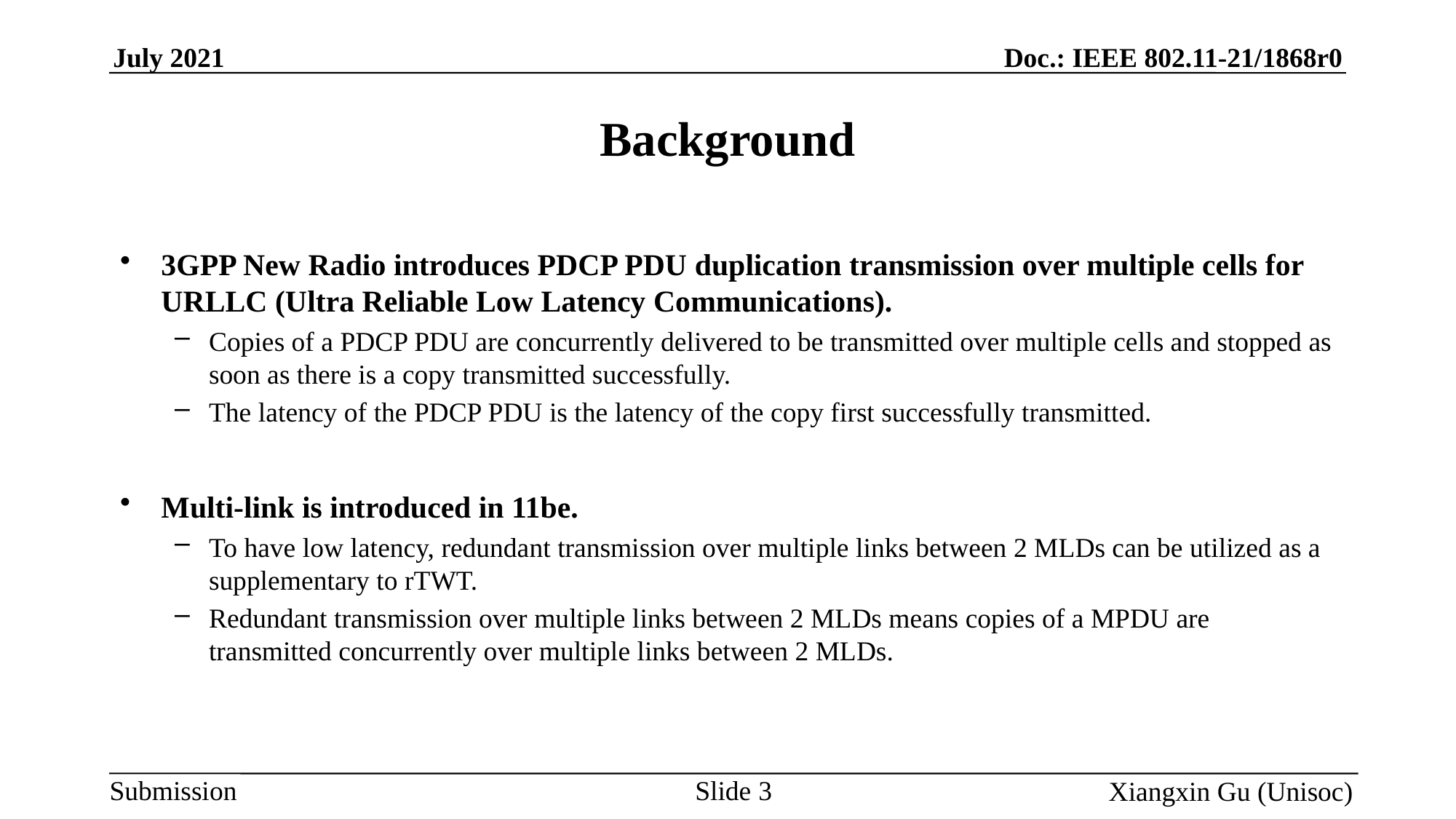

# Background
3GPP New Radio introduces PDCP PDU duplication transmission over multiple cells for URLLC (Ultra Reliable Low Latency Communications).
Copies of a PDCP PDU are concurrently delivered to be transmitted over multiple cells and stopped as soon as there is a copy transmitted successfully.
The latency of the PDCP PDU is the latency of the copy first successfully transmitted.

Multi-link is introduced in 11be.
To have low latency, redundant transmission over multiple links between 2 MLDs can be utilized as a supplementary to rTWT.
Redundant transmission over multiple links between 2 MLDs means copies of a MPDU are transmitted concurrently over multiple links between 2 MLDs.
Slide 3
Xiangxin Gu (Unisoc)